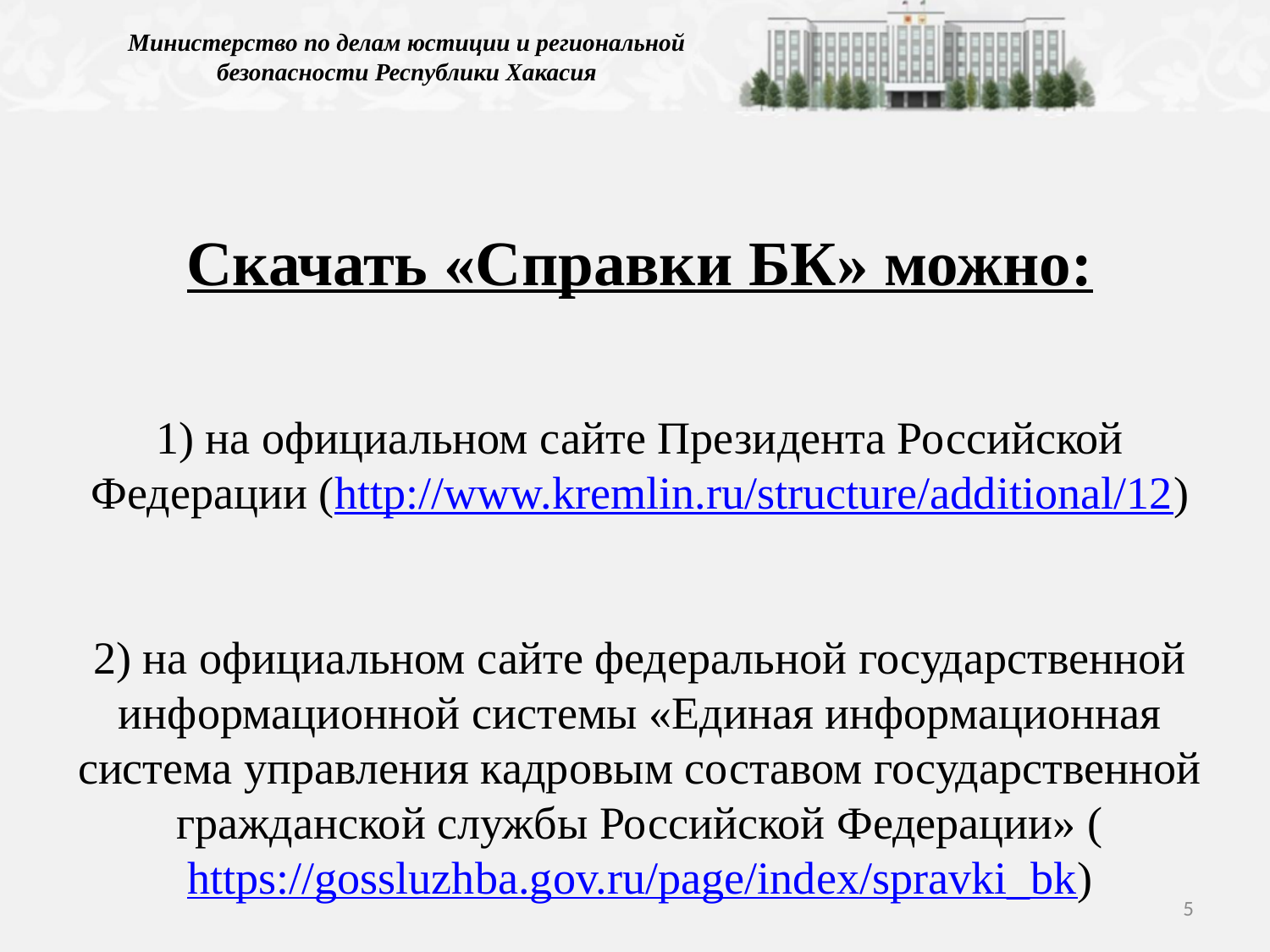

Министерство по делам юстиции и региональной безопасности Республики Хакасия
Скачать «Справки БК» можно:

1) на официальном сайте Президента Российской Федерации (http://www.kremlin.ru/structure/additional/12)

2) на официальном сайте федеральной государственной информационной системы «Единая информационная система управления кадровым составом государственной гражданской службы Российской Федерации» (https://gossluzhba.gov.ru/page/index/spravki_bk)
5